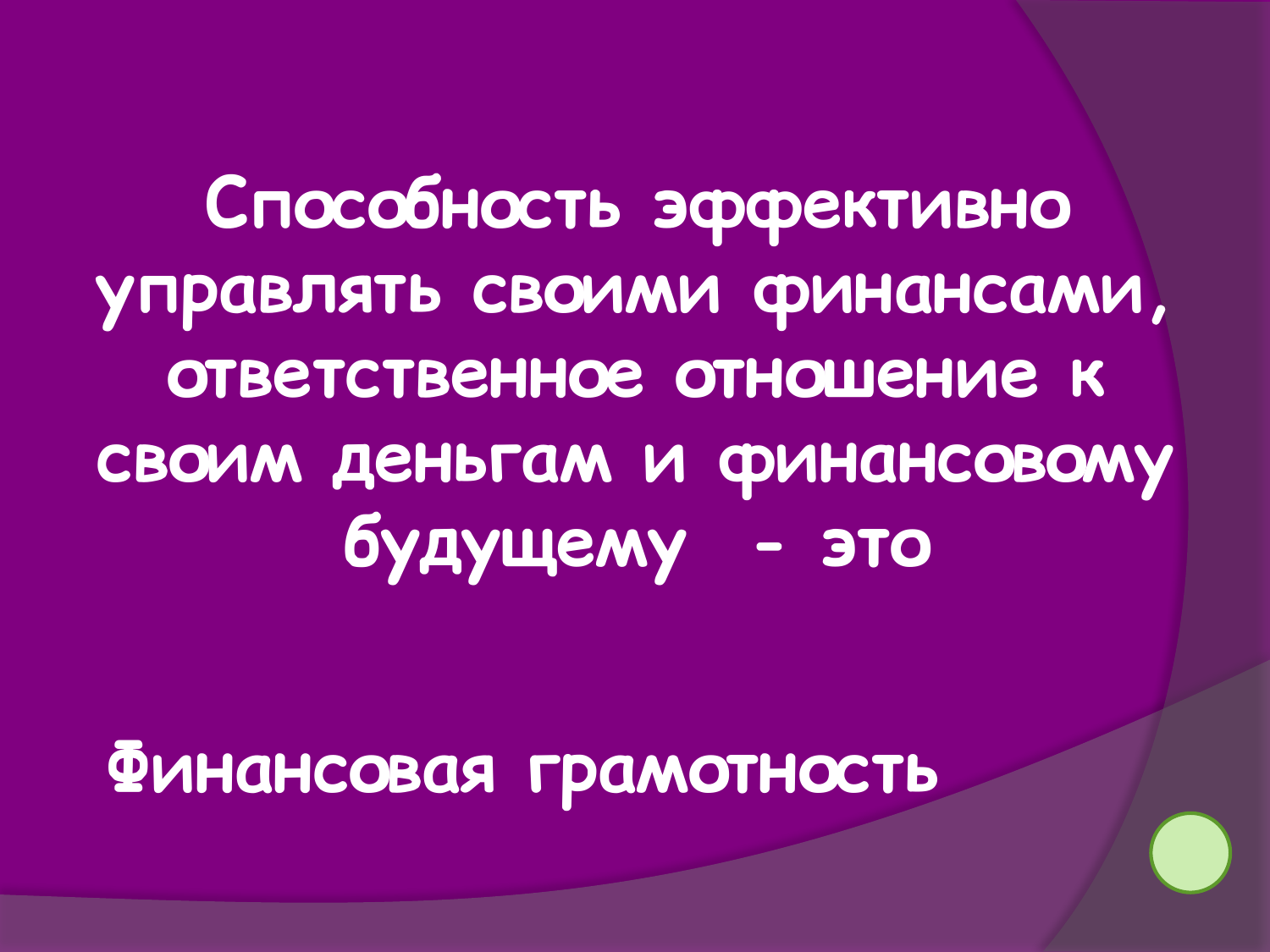

Способность эффективно управлять своими финансами, ответственное отношение к своим деньгам и финансовому будущему  - это
Финансовая грамотность